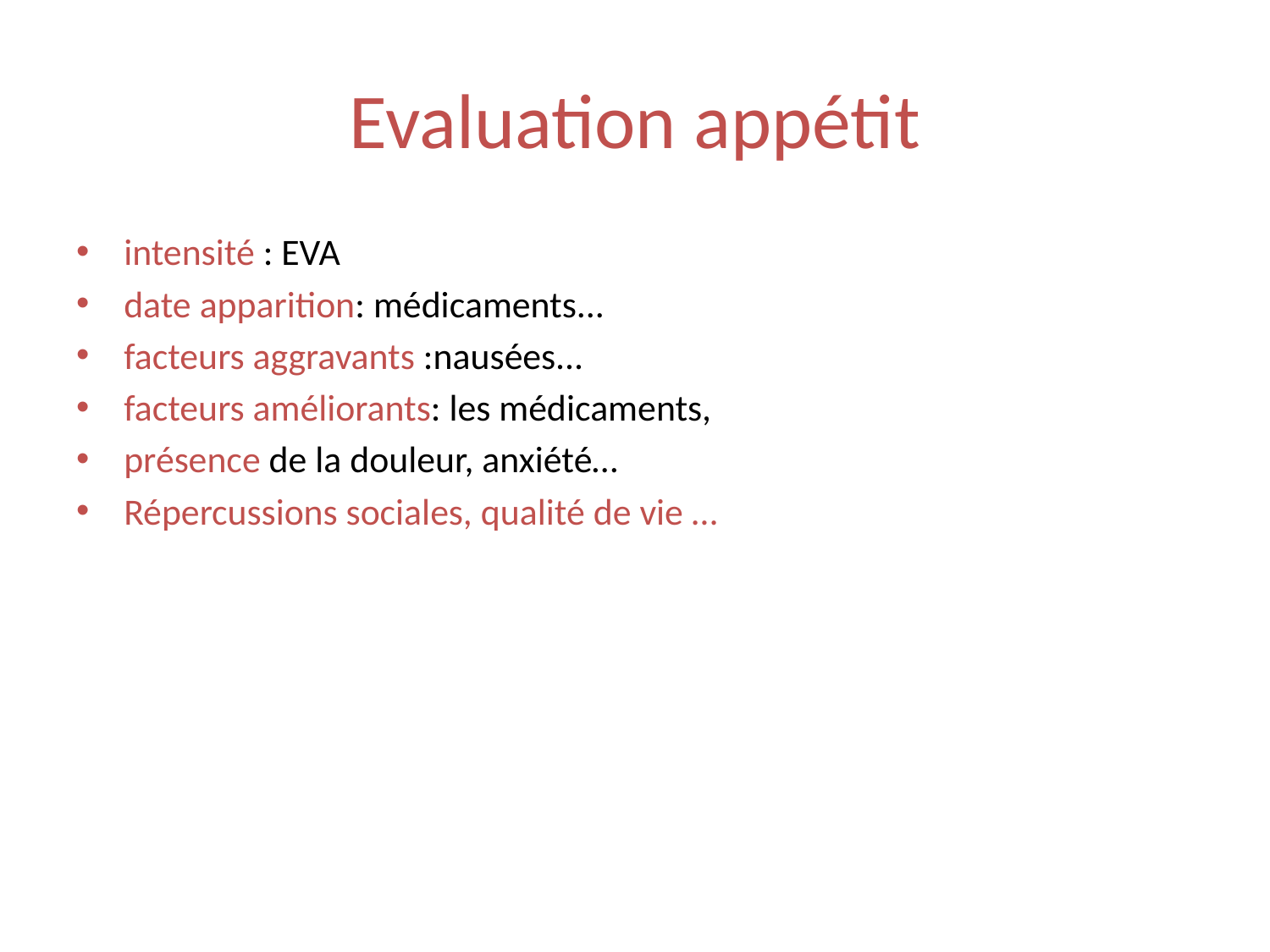

# Evaluation appétit
intensité : EVA
date apparition: médicaments...
facteurs aggravants :nausées...
facteurs améliorants: les médicaments,
présence de la douleur, anxiété…
Répercussions sociales, qualité de vie …